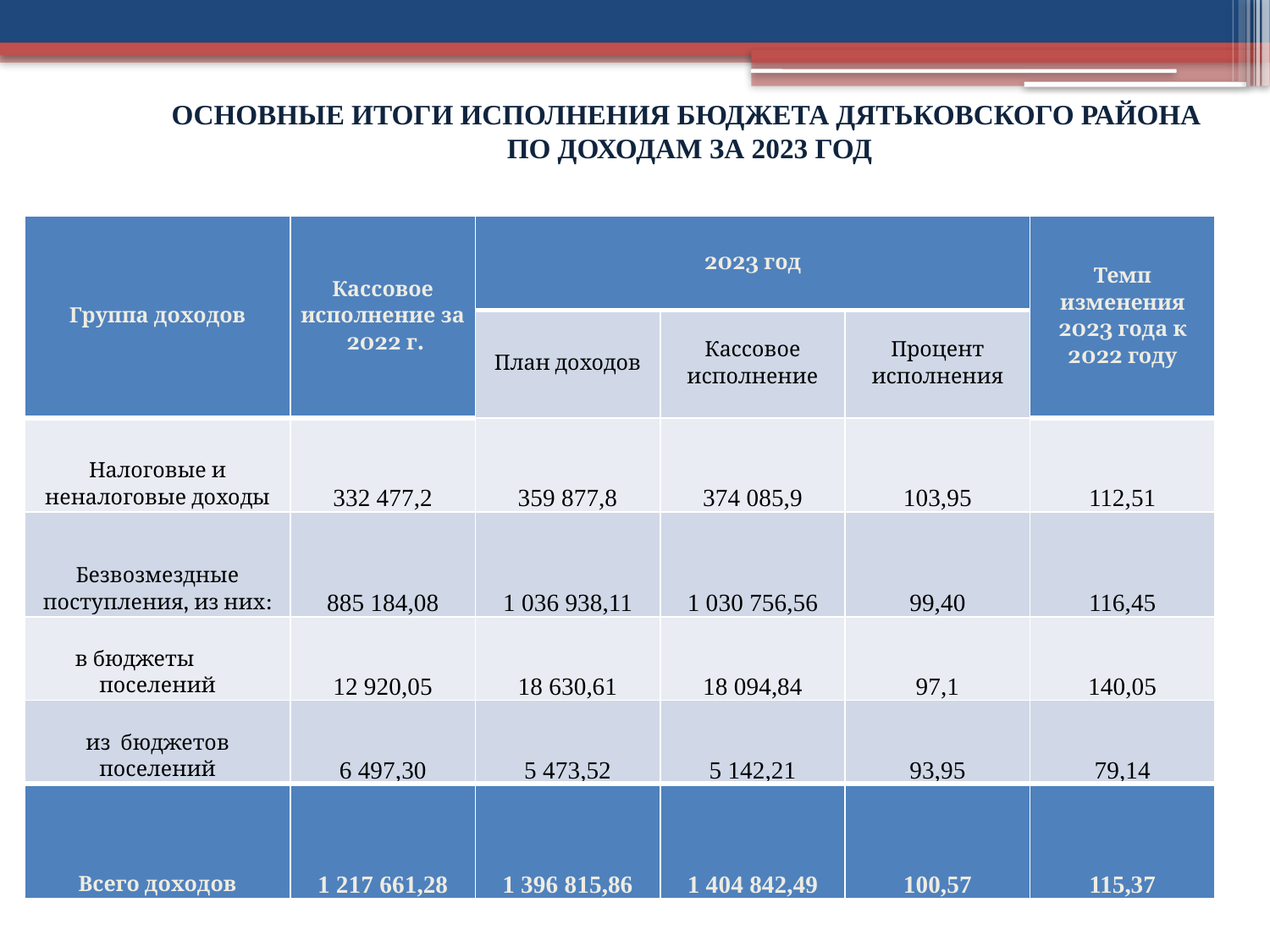

# ОСНОВНЫЕ ИТОГИ ИСПОЛНЕНИЯ БЮДЖЕТА ДЯТЬКОВСКОГО РАЙОНА ПО ДОХОДАМ ЗА 2023 ГОД
| Группа доходов | Кассовое исполнение за 2022 г. | 2023 год |  |  | Темп изменения 2023 года к 2022 году |
| --- | --- | --- | --- | --- | --- |
|  |  | План доходов | Кассовое исполнение | Процент исполнения |  |
| Налоговые и неналоговые доходы | 332 477,2 | 359 877,8 | 374 085,9 | 103,95 | 112,51 |
| Безвозмездные поступления, из них: | 885 184,08 | 1 036 938,11 | 1 030 756,56 | 99,40 | 116,45 |
| в бюджеты поселений | 12 920,05 | 18 630,61 | 18 094,84 | 97,1 | 140,05 |
| из бюджетов поселений | 6 497,30 | 5 473,52 | 5 142,21 | 93,95 | 79,14 |
| Всего доходов | 1 217 661,28 | 1 396 815,86 | 1 404 842,49 | 100,57 | 115,37 |